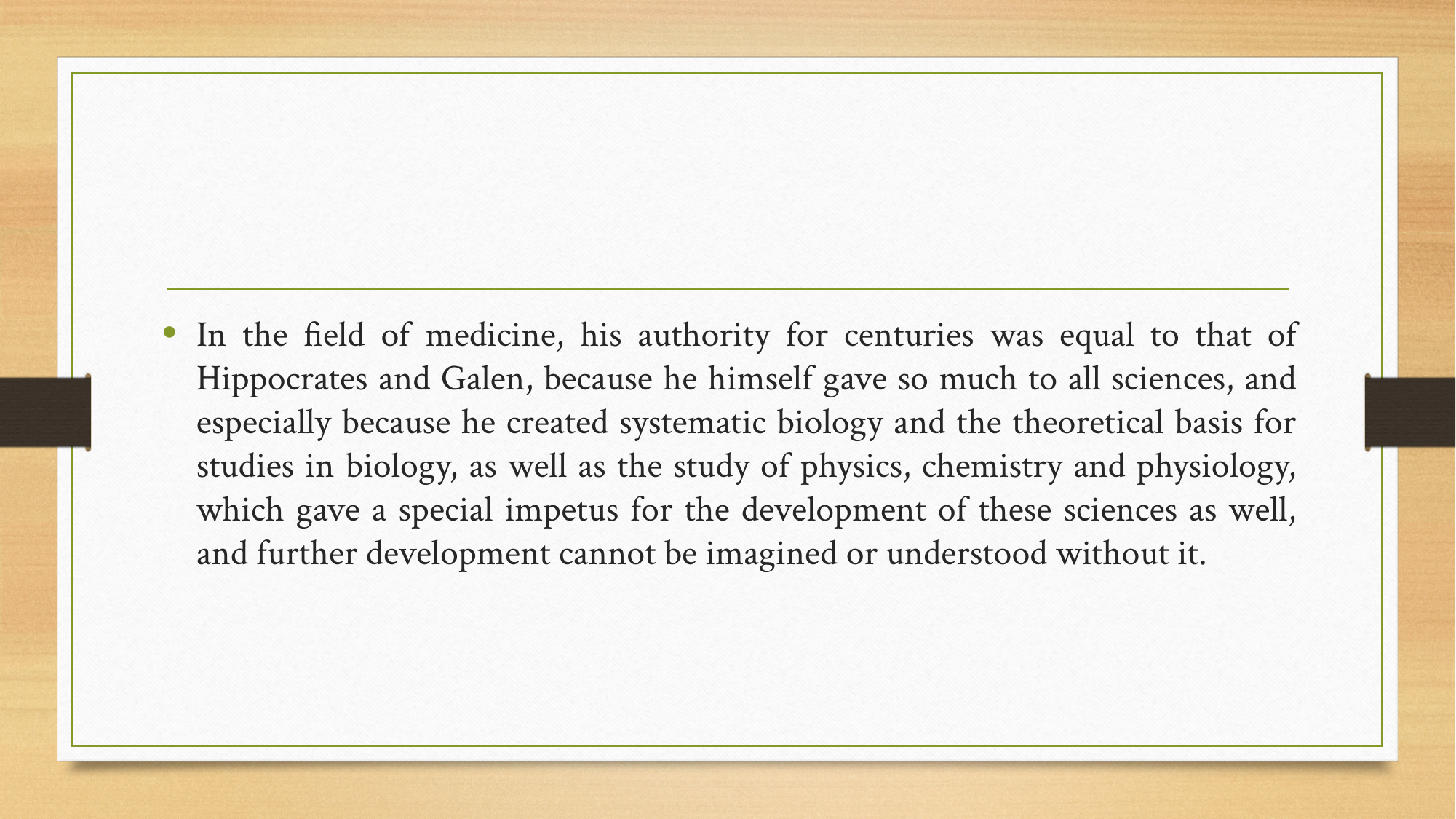

In the field of medicine, his authority for centuries was equal to that of Hippocrates and Galen, because he himself gave so much to all sciences, and especially because he created systematic biology and the theoretical basis for studies in biology, as well as the study of physics, chemistry and physiology, which gave a special impetus for the development of these sciences as well, and further development cannot be imagined or understood without it.